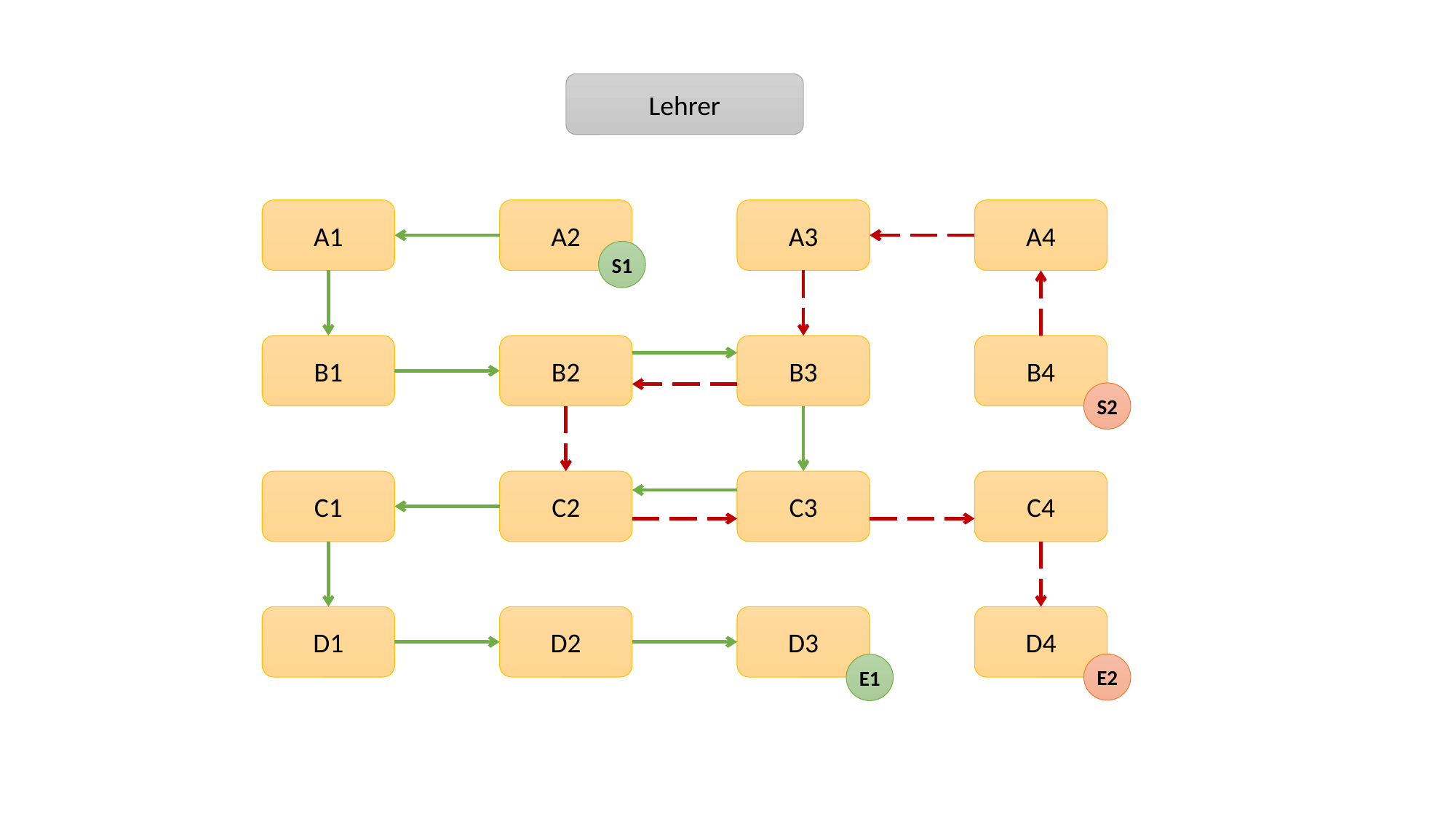

Lehrer
A1
A2
A3
A4
S1
B1
B2
B3
B4
S2
C1
C2
C3
C4
D1
D2
D3
D4
E2
E1